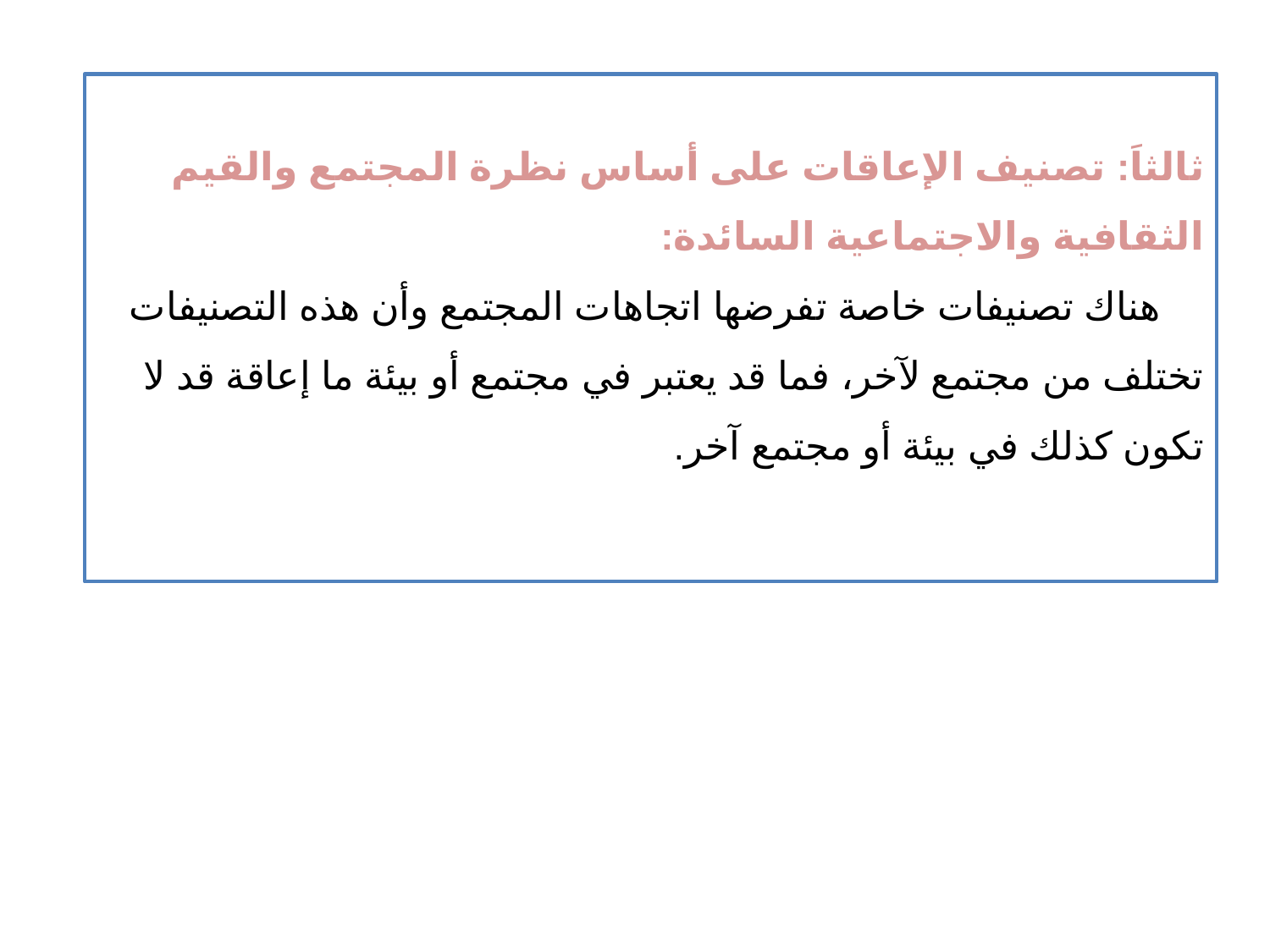

ثالثاَ: تصنيف الإعاقات على أساس نظرة المجتمع والقيم الثقافية والاجتماعية السائدة:
    هناك تصنيفات خاصة تفرضها اتجاهات المجتمع وأن هذه التصنيفات تختلف من مجتمع لآخر، فما قد يعتبر في مجتمع أو بيئة ما إعاقة قد لا تكون كذلك في بيئة أو مجتمع آخر.